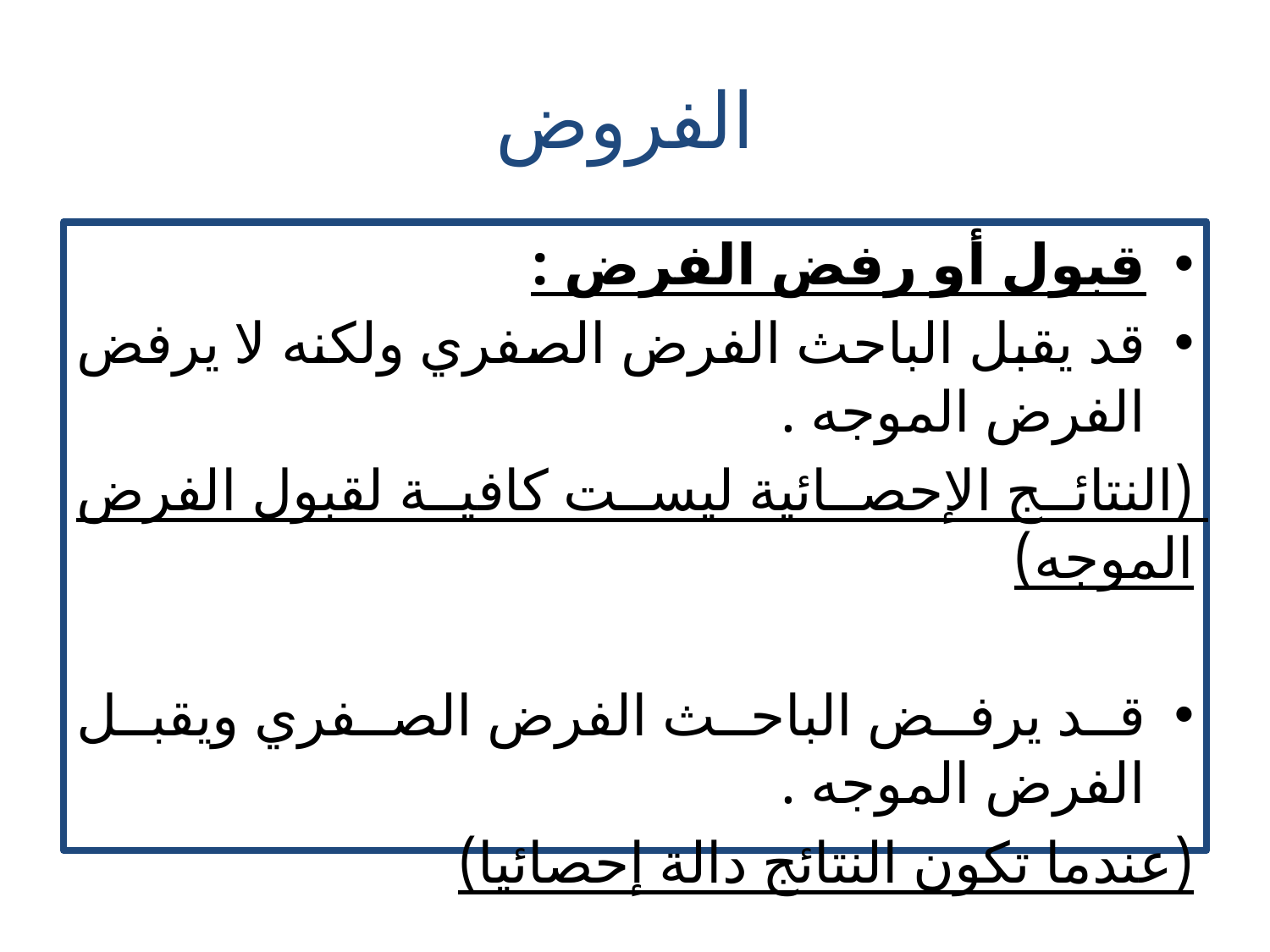

# الفروض
قبول أو رفض الفرض :
قد يقبل الباحث الفرض الصفري ولكنه لا يرفض الفرض الموجه .
	(النتائج الإحصائية ليست كافية لقبول الفرض الموجه)

قد يرفض الباحث الفرض الصفري ويقبل الفرض الموجه .
	(عندما تكون النتائج دالة إحصائيا)